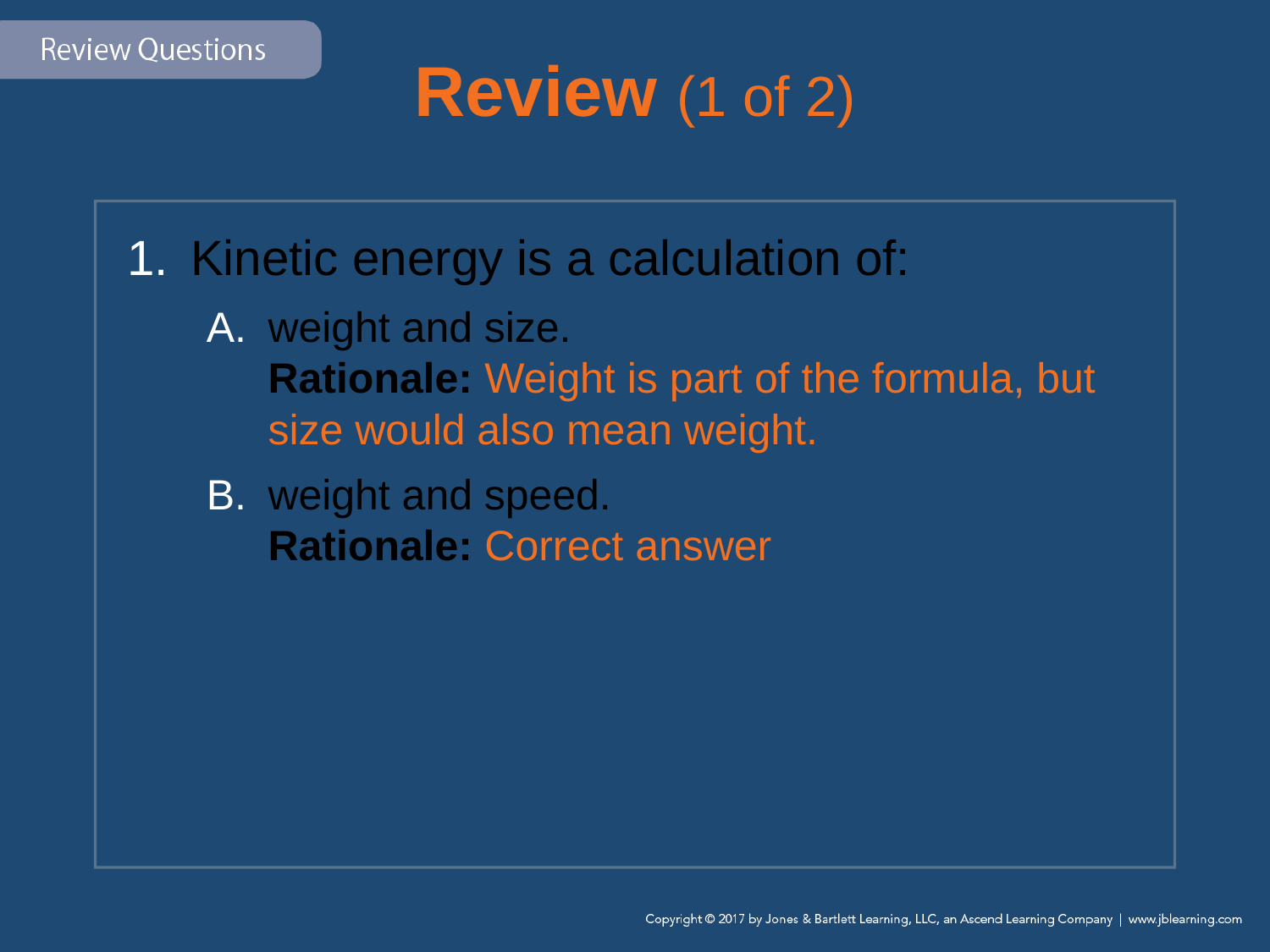

# Review (1 of 2)
Kinetic energy is a calculation of:
weight and size.
Rationale: Weight is part of the formula, but size would also mean weight.
weight and speed.
Rationale: Correct answer